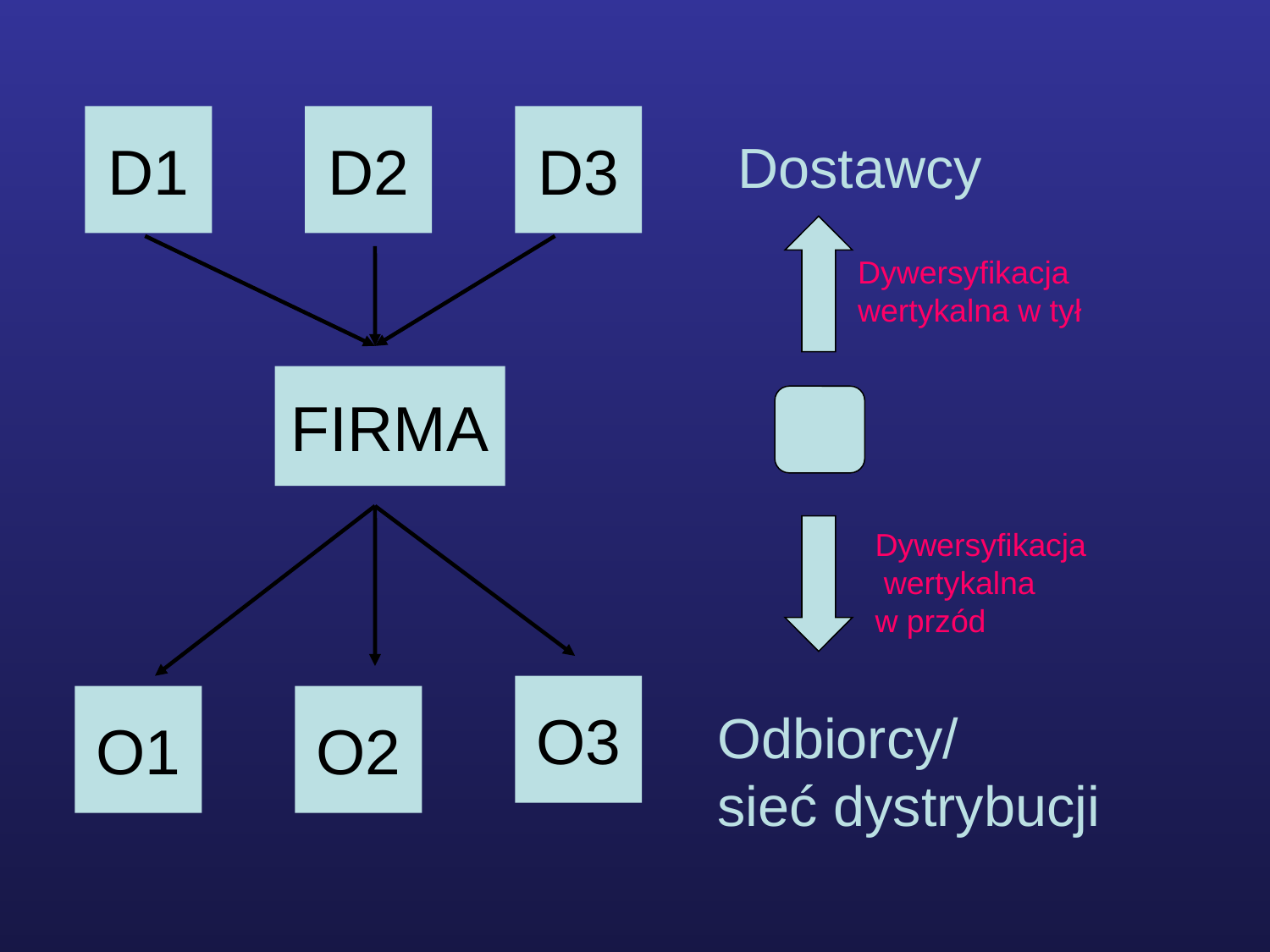

D1
D2
D3

FIRMA

O3
O1
O2
Dostawcy

Dywersyfikacja
wertykalna w tył

Dywersyfikacja
 wertykalna
w przód
Odbiorcy/
sieć dystrybucji